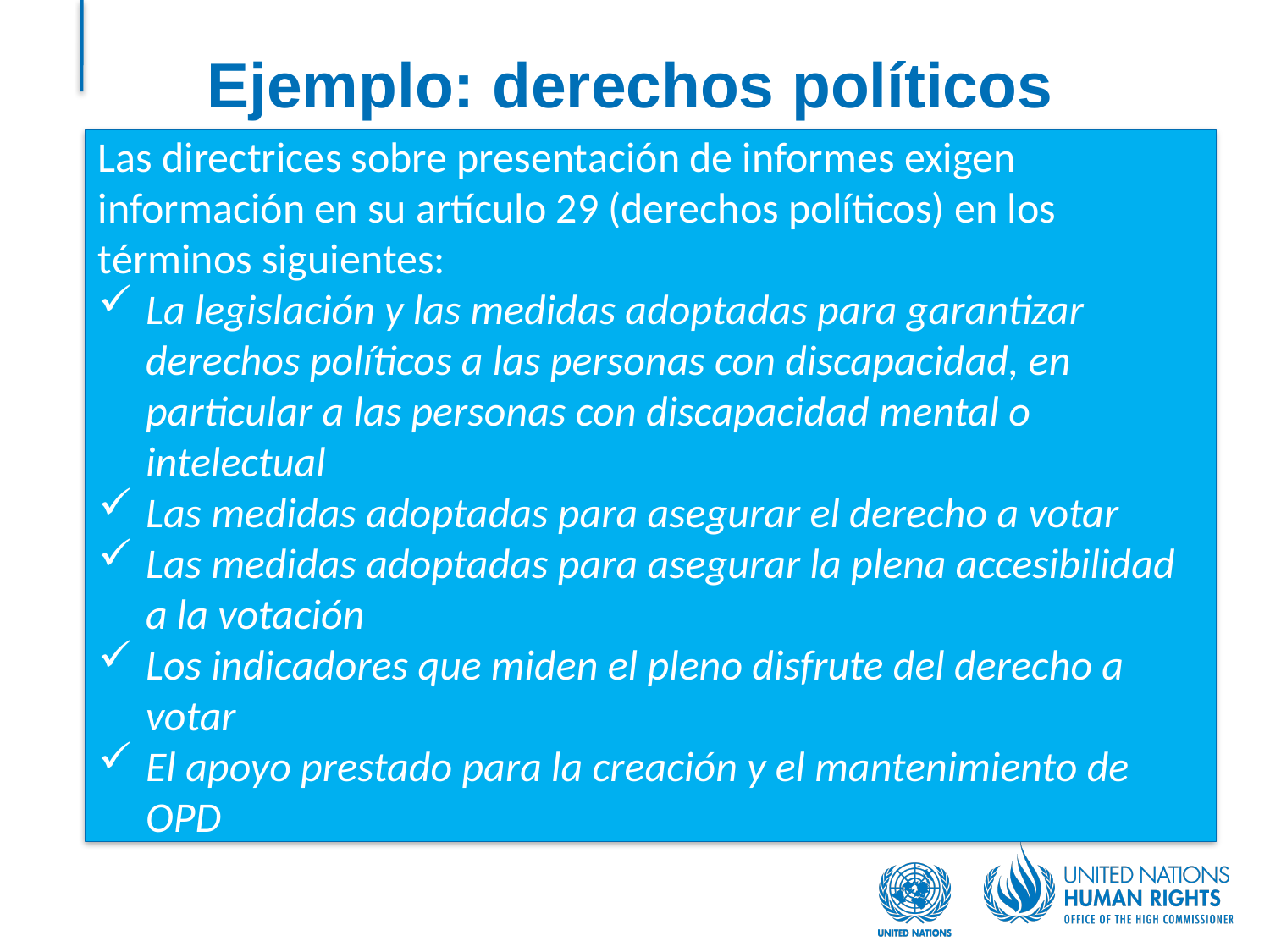

# Ejemplo: derechos políticos

Las directrices sobre presentación de informes exigen información en su artículo 29 (derechos políticos) en los términos siguientes:
La legislación y las medidas adoptadas para garantizar derechos políticos a las personas con discapacidad, en particular a las personas con discapacidad mental o intelectual
Las medidas adoptadas para asegurar el derecho a votar
Las medidas adoptadas para asegurar la plena accesibilidad a la votación
Los indicadores que miden el pleno disfrute del derecho a votar
El apoyo prestado para la creación y el mantenimiento de OPD